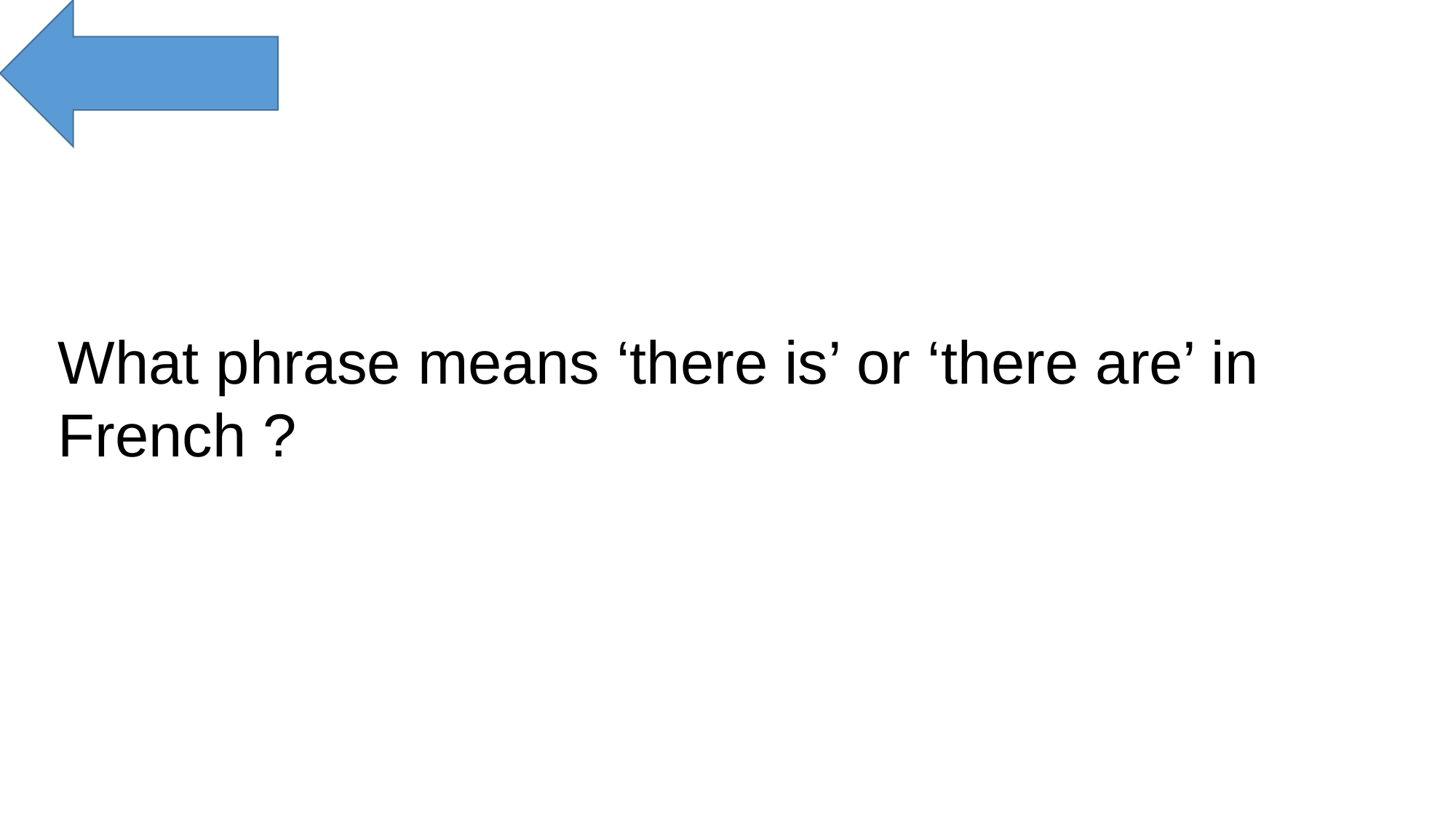

What phrase means ‘there is’ or ‘there are’ in French ?